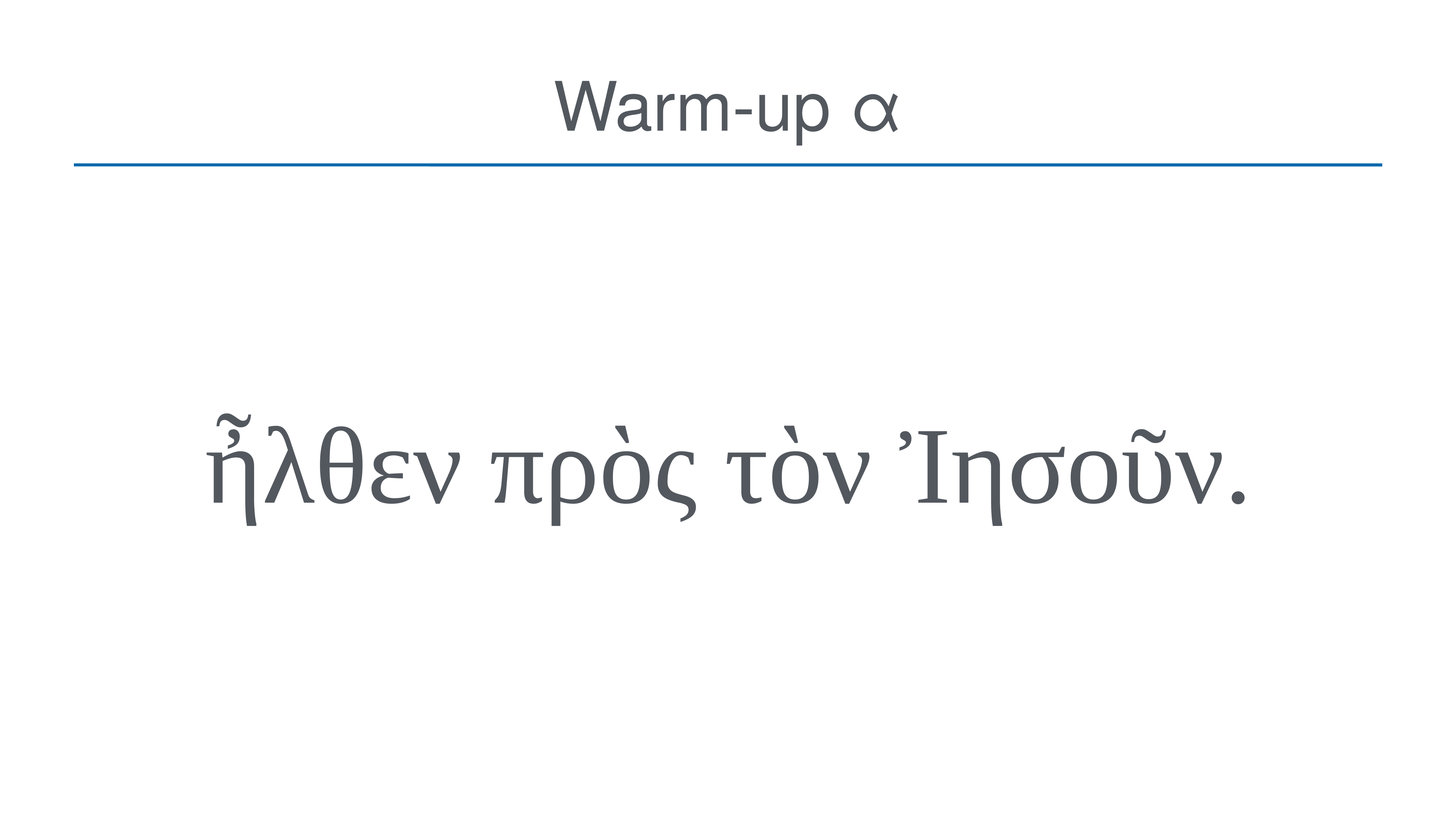

# Warm-up α
ἦλθεν πρὸς τὸν Ἰησοῦν.